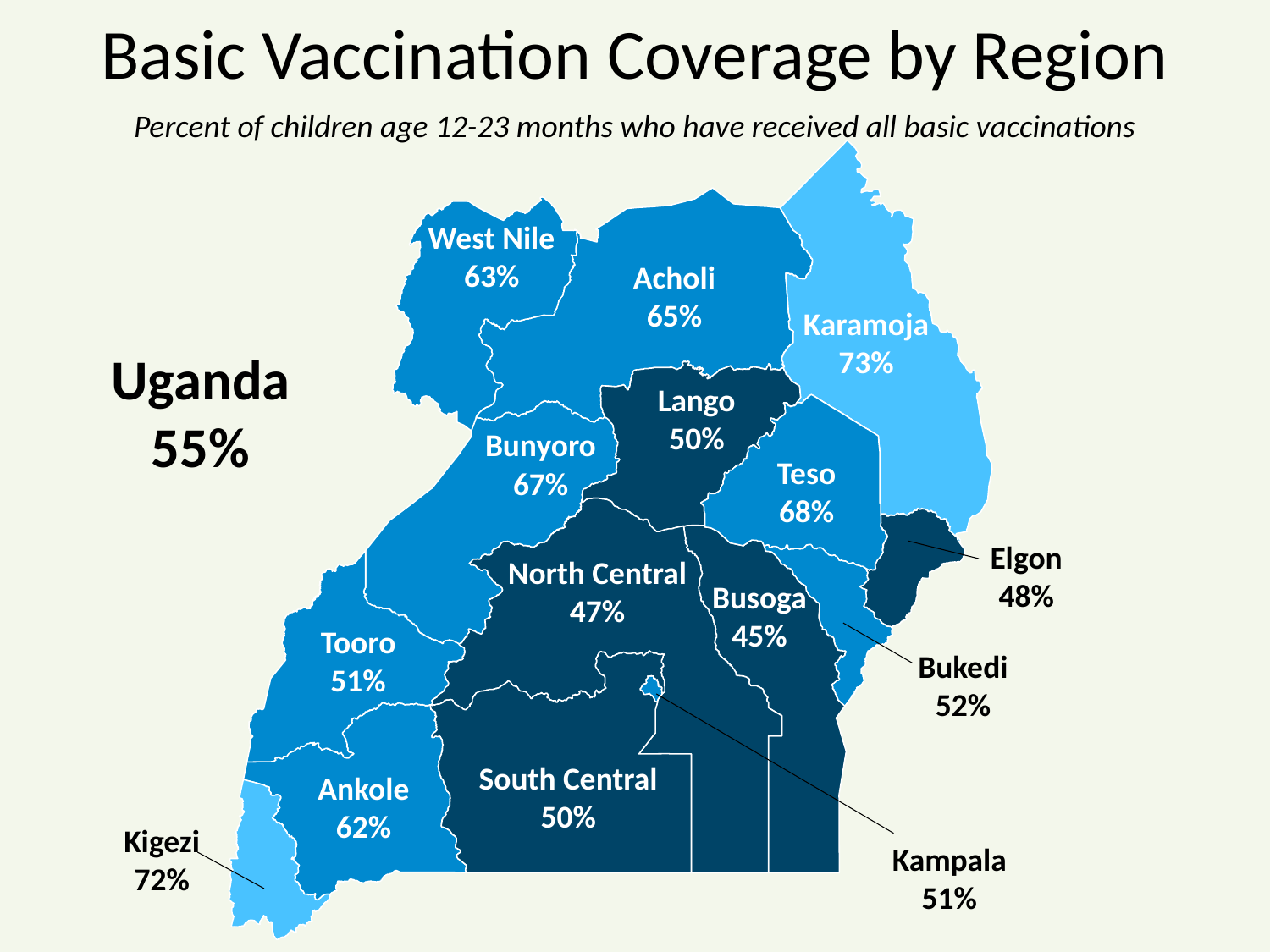

# Basic Vaccination Coverage by Region
Percent of children age 12-23 months who have received all basic vaccinations

West Nile
63%
Acholi
65%
Karamoja
73%
Uganda
55%

Lango
50%

Bunyoro
67%
Teso
68%

Elgon
48%

North Central
47%

Busoga
45%
Tooro
51%
Bukedi
52%

South Central
50%
Ankole
62%

Kigezi
72%
Kampala
51%